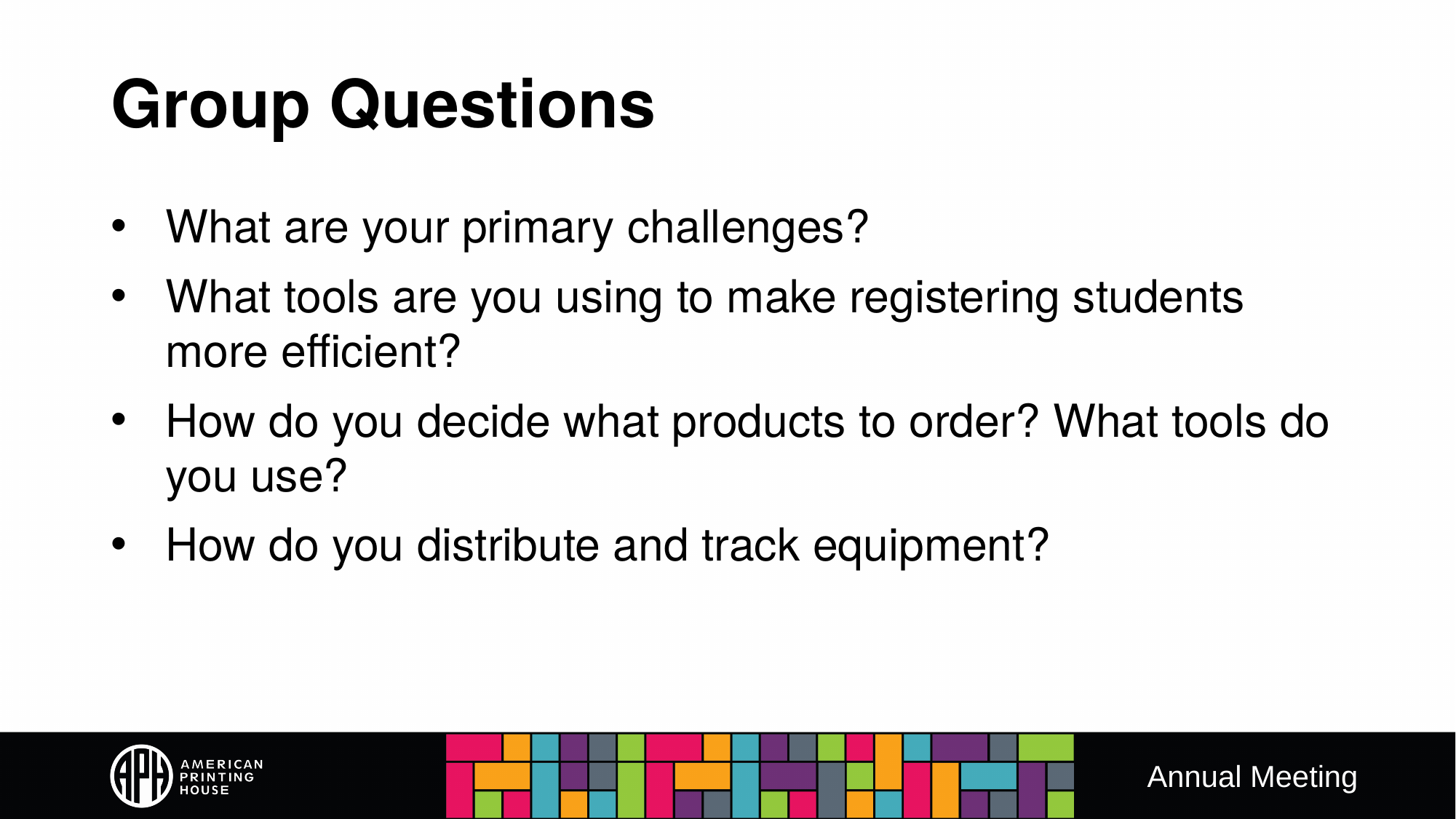

# Group Questions
What are your primary challenges?
What tools are you using to make registering students more efficient?
How do you decide what products to order? What tools do you use?
How do you distribute and track equipment?